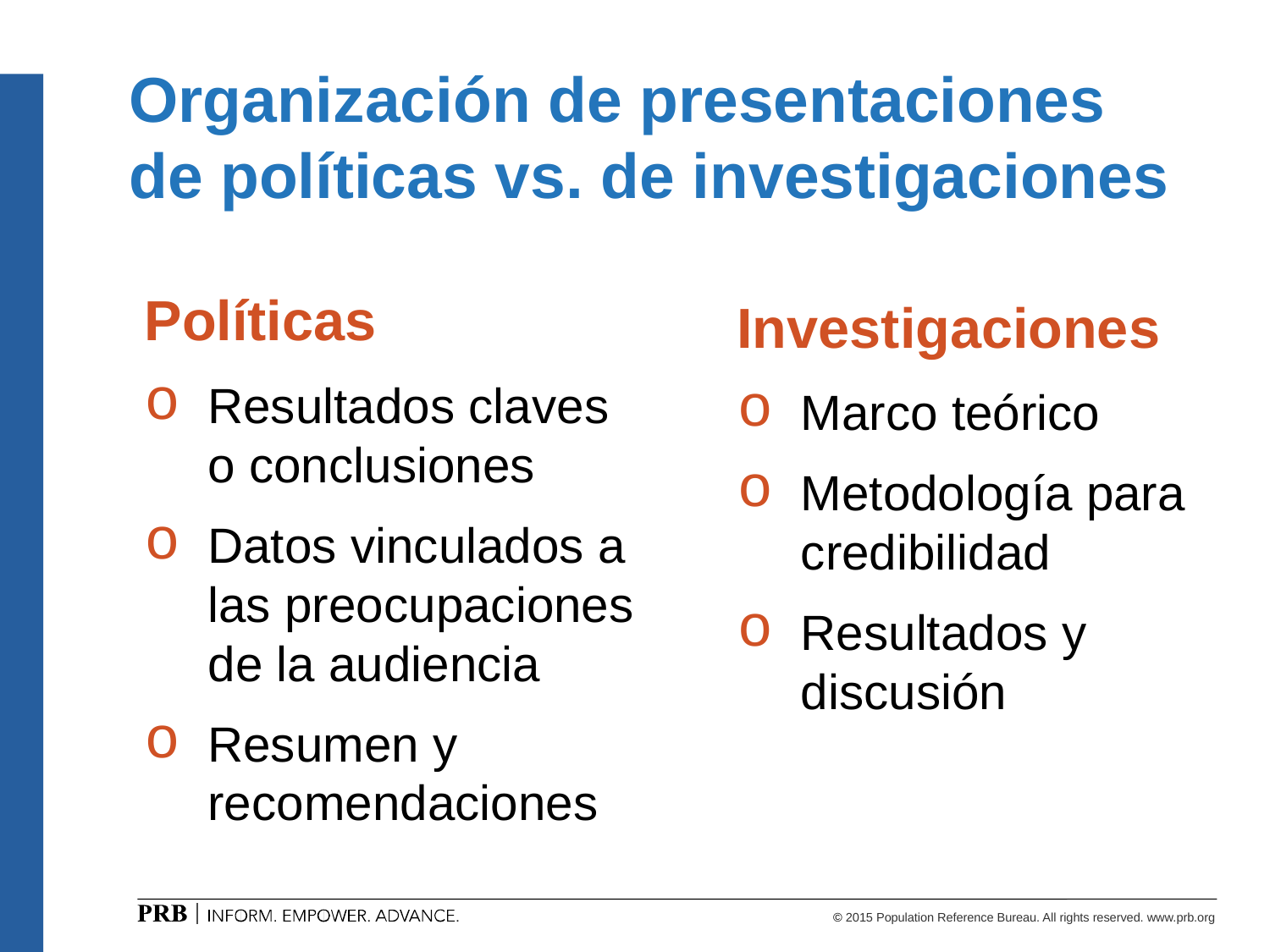

# Organización de presentaciones  de políticas vs. de investigaciones
Políticas
Resultados claves o conclusiones
Datos vinculados a las preocupaciones de la audiencia
Resumen y recomendaciones
Investigaciones
Marco teórico
Metodología para credibilidad
Resultados y discusión